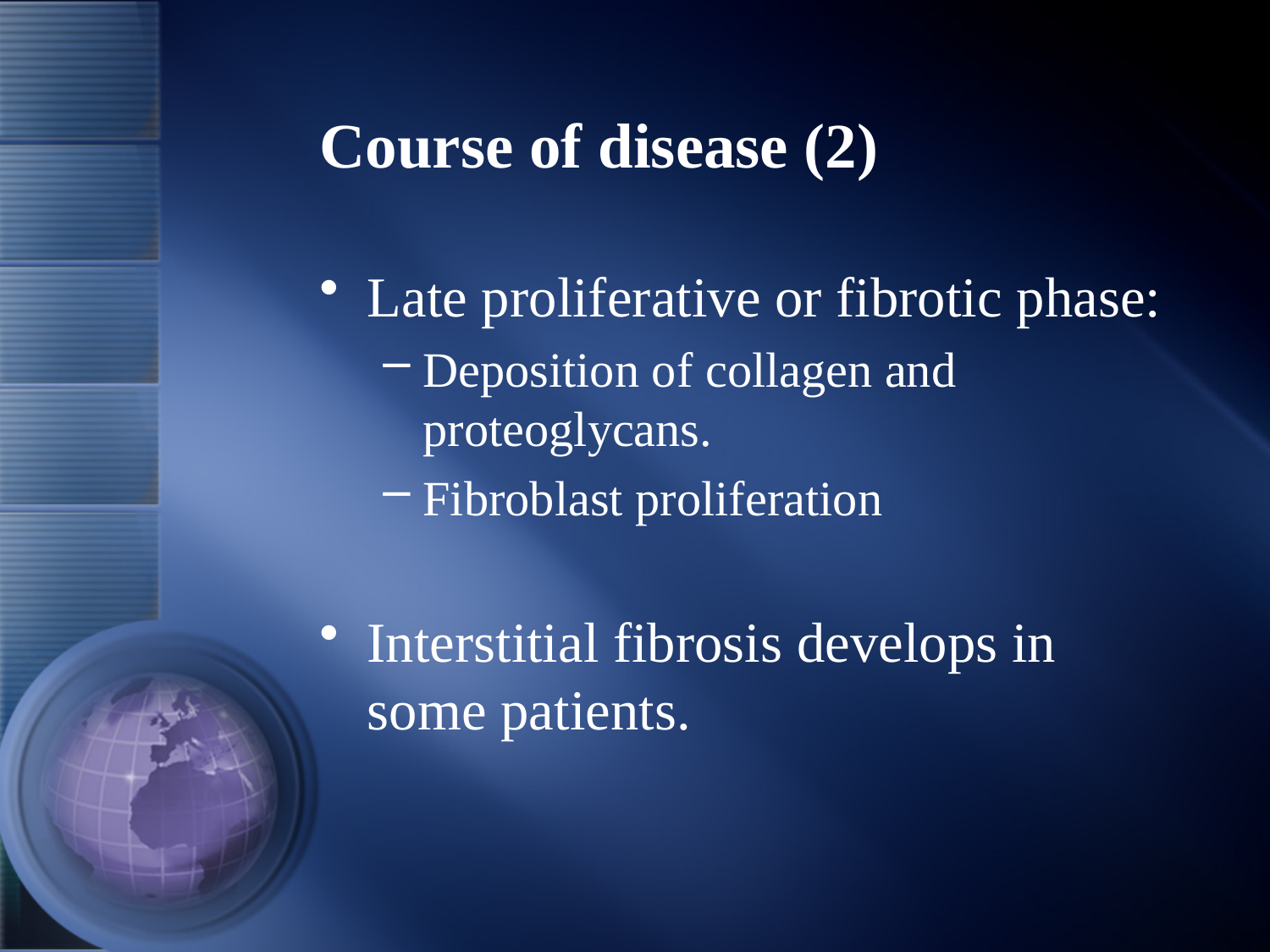

# Course of disease (2)
Late proliferative or fibrotic phase:
Deposition of collagen and proteoglycans.
Fibroblast proliferation

Interstitial fibrosis develops in some patients.